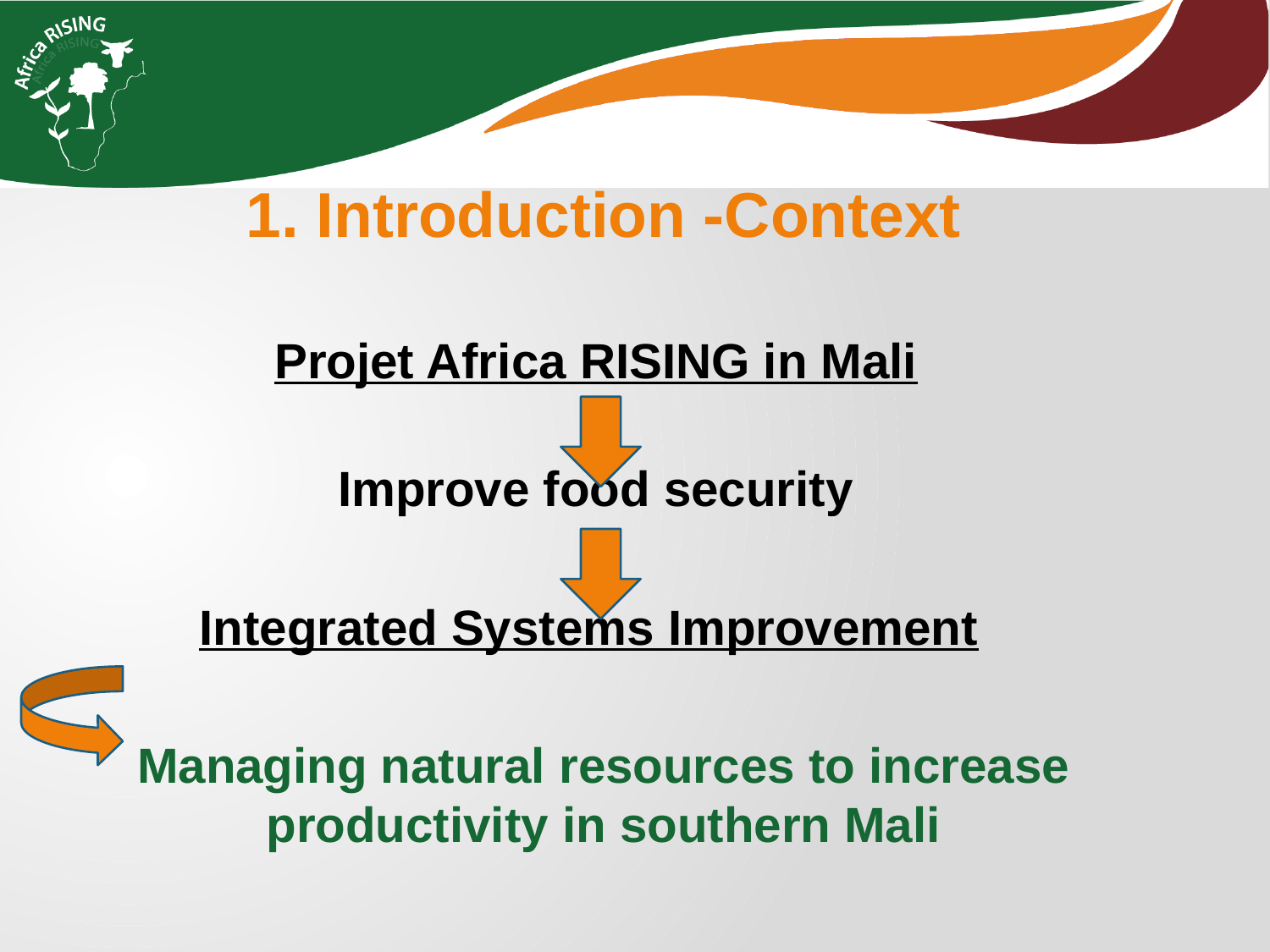

1. Introduction -Context

Projet Africa RISING in Mali

Improve food security

Integrated Systems Improvement

Managing natural resources to increase productivity in southern Mali